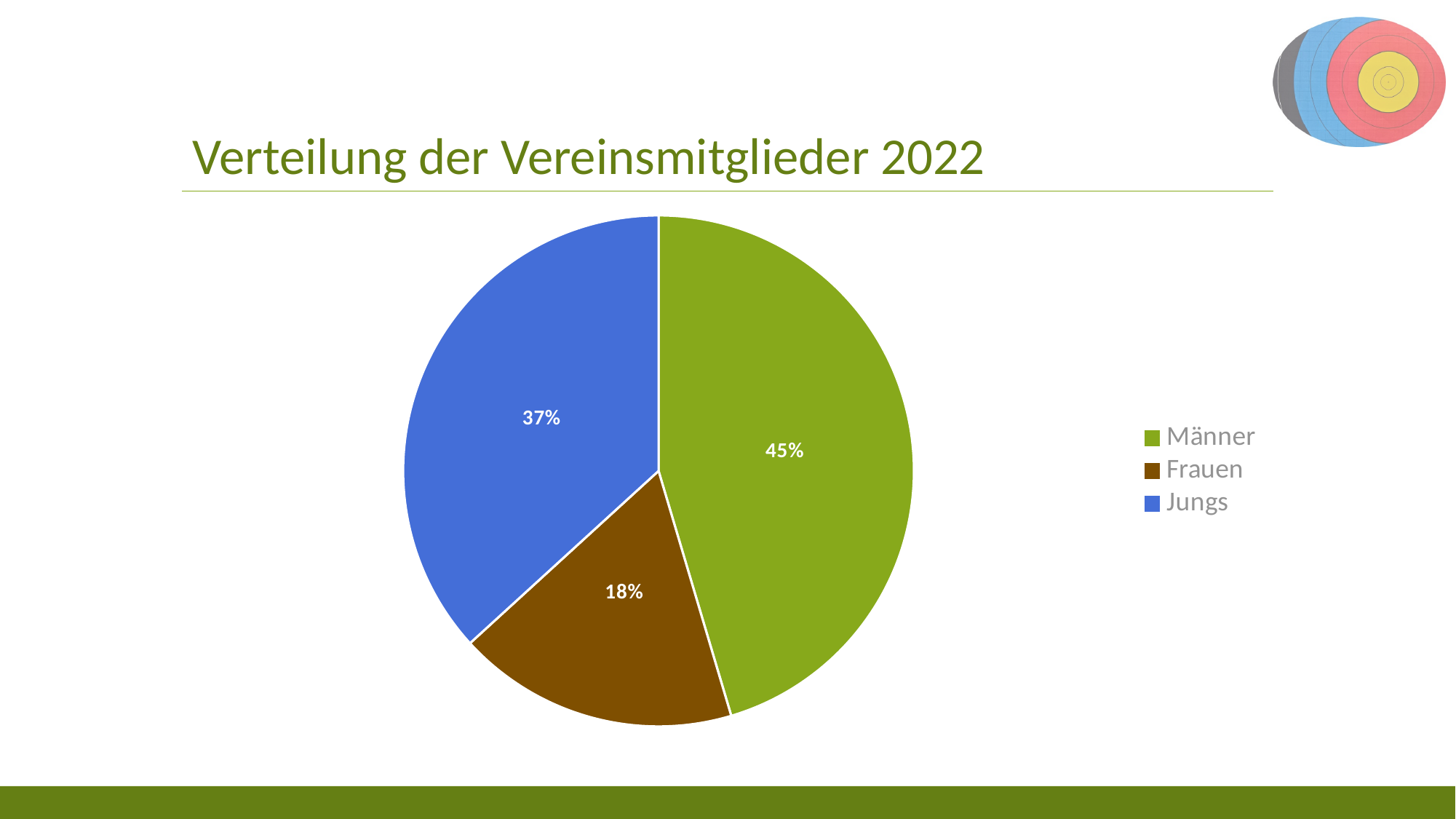

# Verteilung der Vereinsmitglieder 2022

### Chart

| Category | Mitglieder |
|---|---|
| Männer | 79.0 |
| Frauen | 31.0 |
| Jungs | 64.0 |